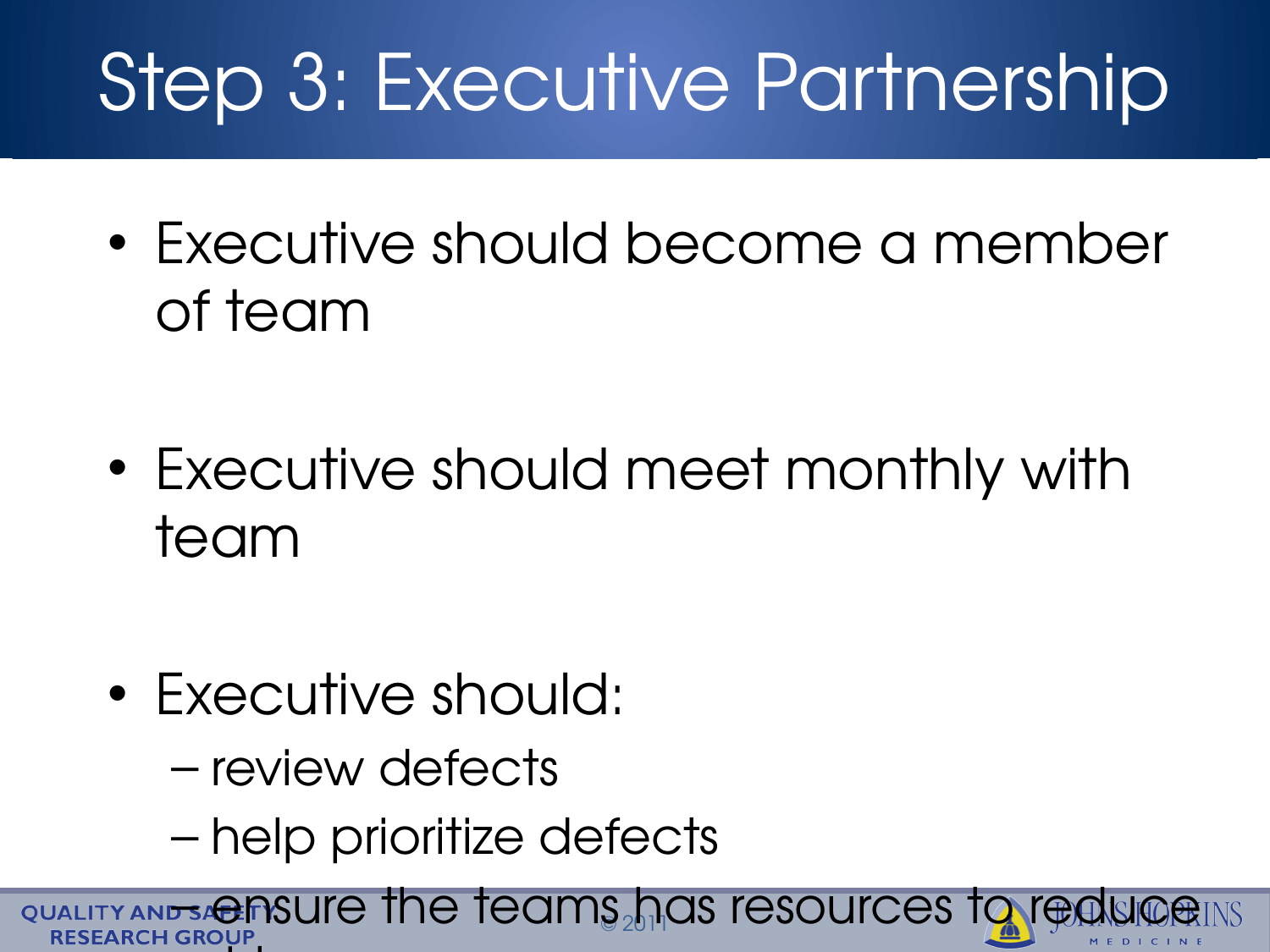

# Step 3: Executive Partnership
Executive should become a member of team

Executive should meet monthly with team

Executive should:
review defects
help prioritize defects
ensure the teams has resources to reduce risks
hold team accountable for improving risks